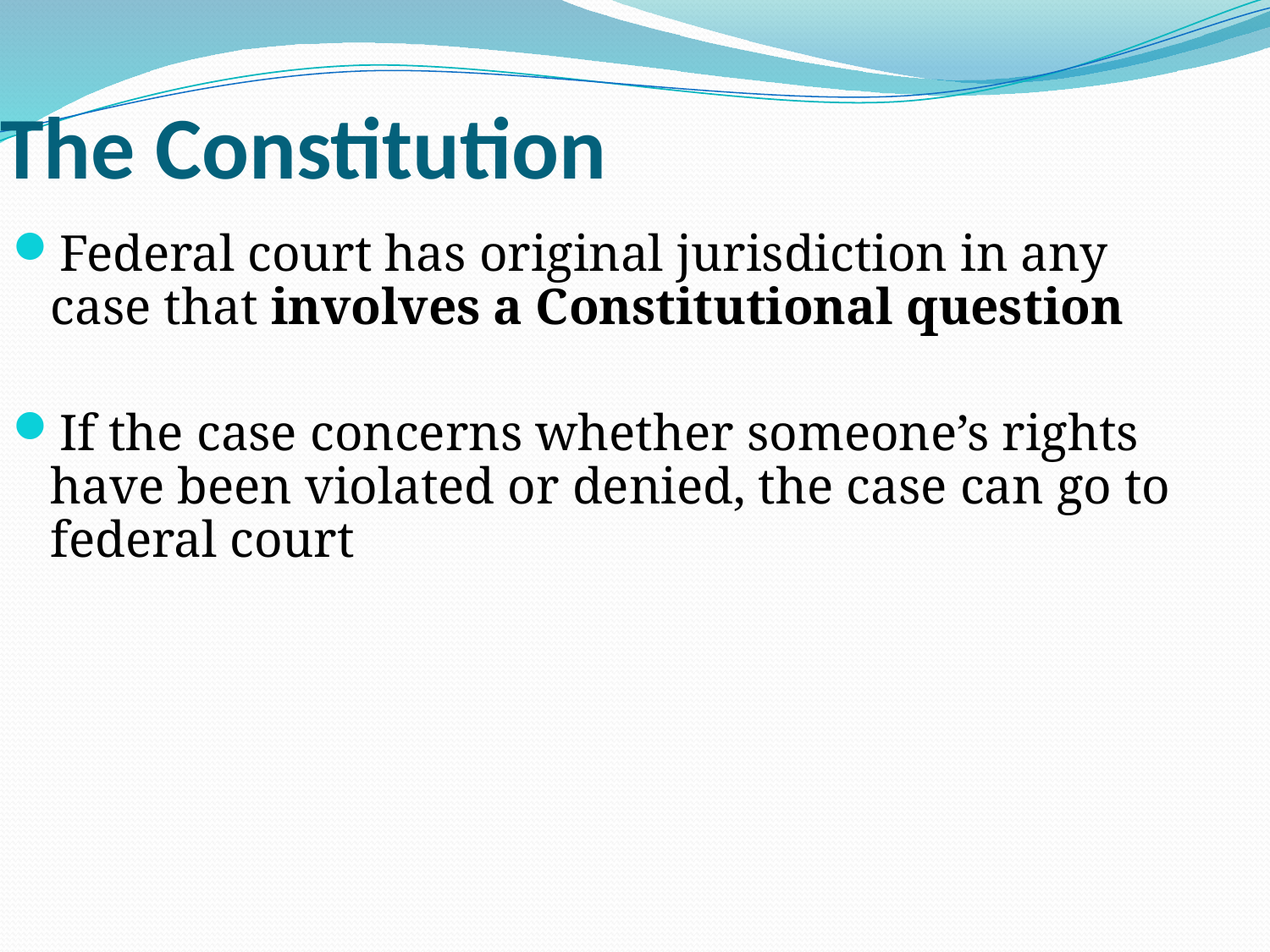

The Constitution
Federal court has original jurisdiction in any case that involves a Constitutional question

If the case concerns whether someone’s rights have been violated or denied, the case can go to federal court